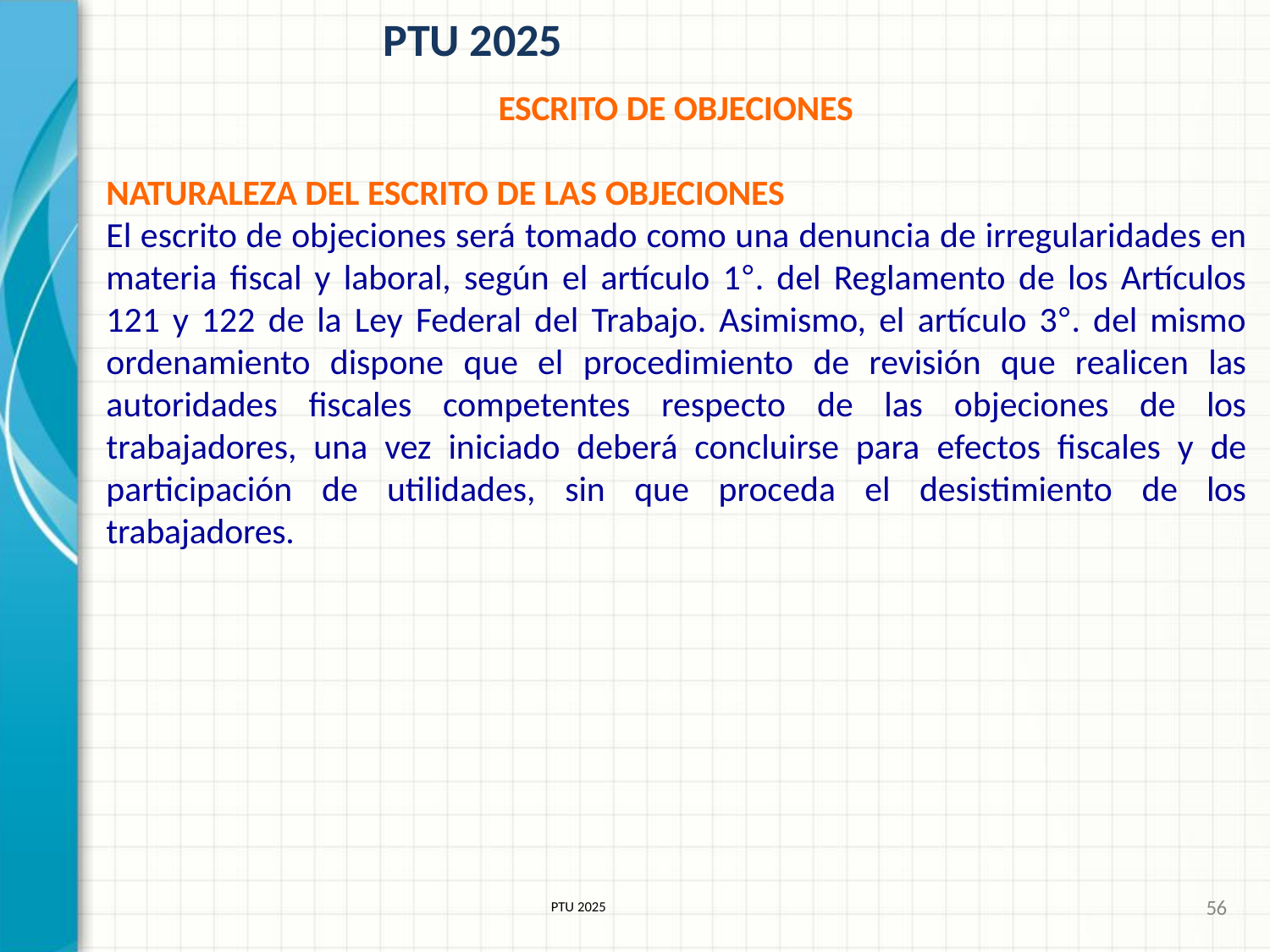

# PTU 2025
ESCRITO DE OBJECIONES
NATURALEZA DEL ESCRITO DE LAS OBJECIONES
El escrito de objeciones será tomado como una denuncia de irregularidades en materia fiscal y laboral, según el artículo 1°. del Reglamento de los Artículos 121 y 122 de la Ley Federal del Trabajo. Asimismo, el artículo 3°. del mismo ordenamiento  dispone  que  el  procedimiento  de  revisión  que  realicen  las autoridades  fiscales  competentes  respecto  de  las  objeciones  de  los trabajadores, una vez iniciado deberá concluirse para efectos fiscales y de participación  de  utilidades,  sin  que  proceda  el  desistimiento  de  los trabajadores.
56
PTU 2025